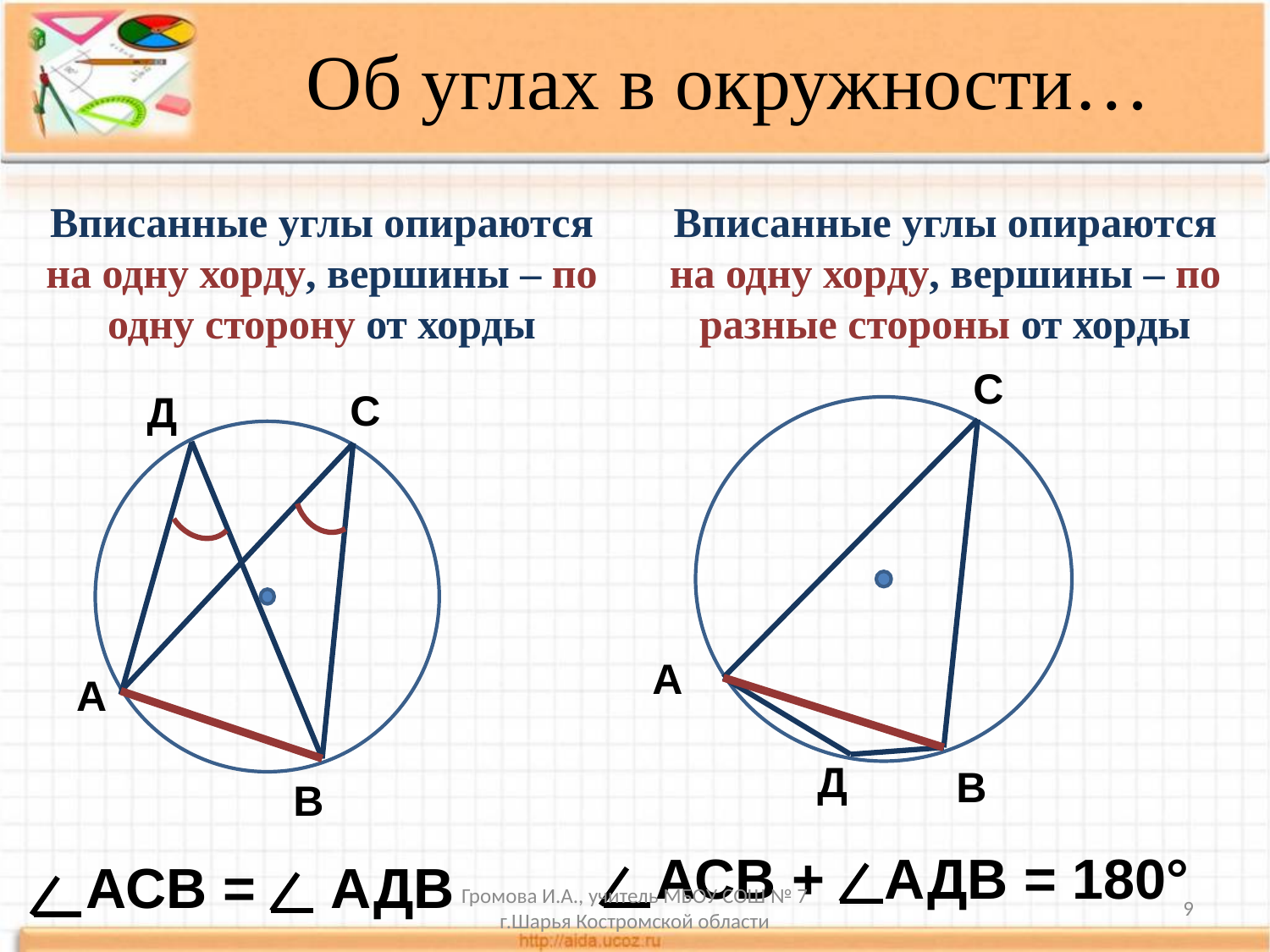

Об углах в окружности…
Вписанные углы опираются на одну хорду, вершины – по одну сторону от хорды
Вписанные углы опираются на одну хорду, вершины – по разные стороны от хорды
С

А
Д
В
С
Д

А
В

АСВ +
    АДВ = 180°
АСВ =
     АДВ
Громова И.А., учитель МБОУ СОШ № 7 г.Шарья Костромской области
9